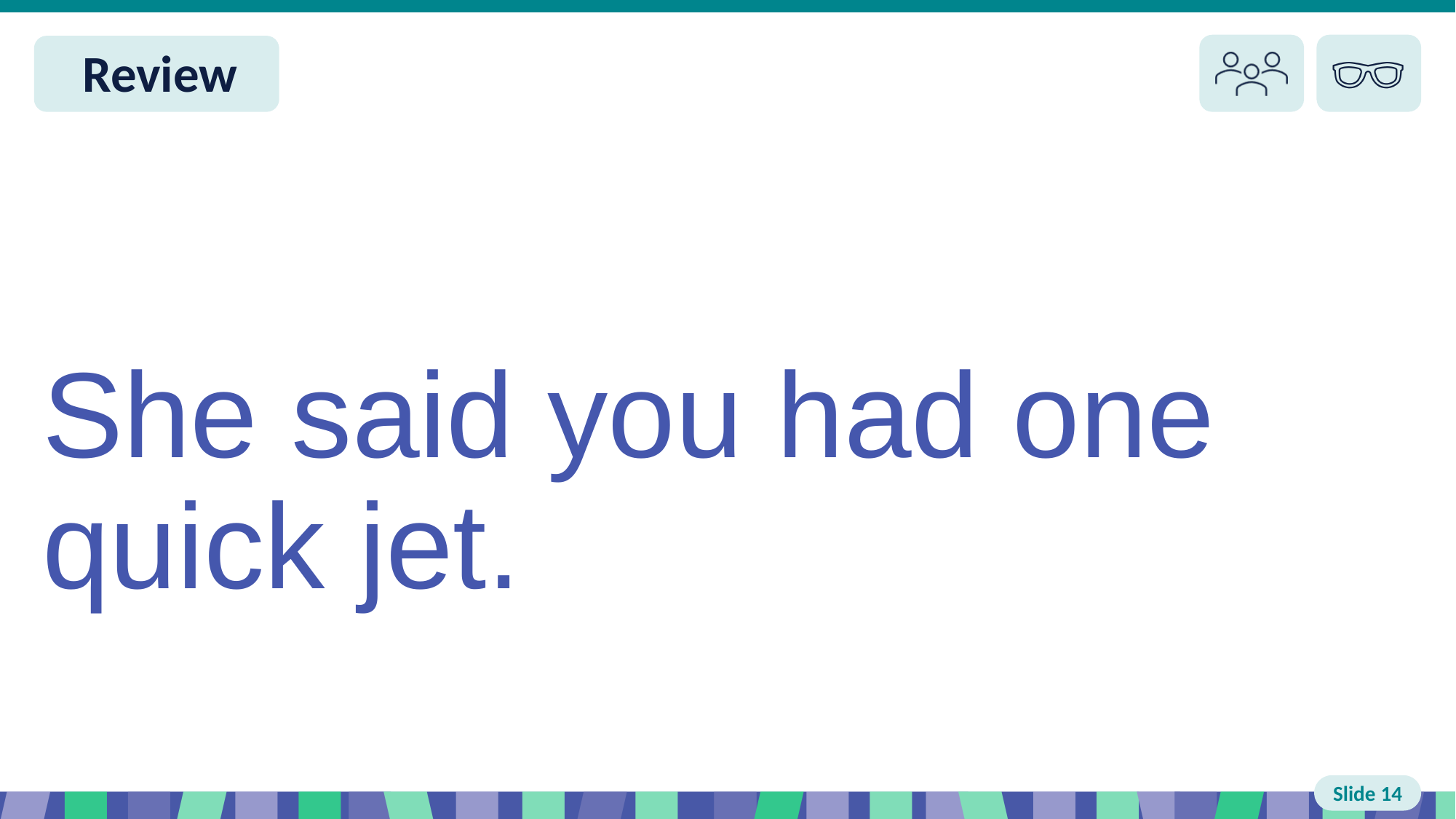

Slide 14 Review
She said you had one quick jet.